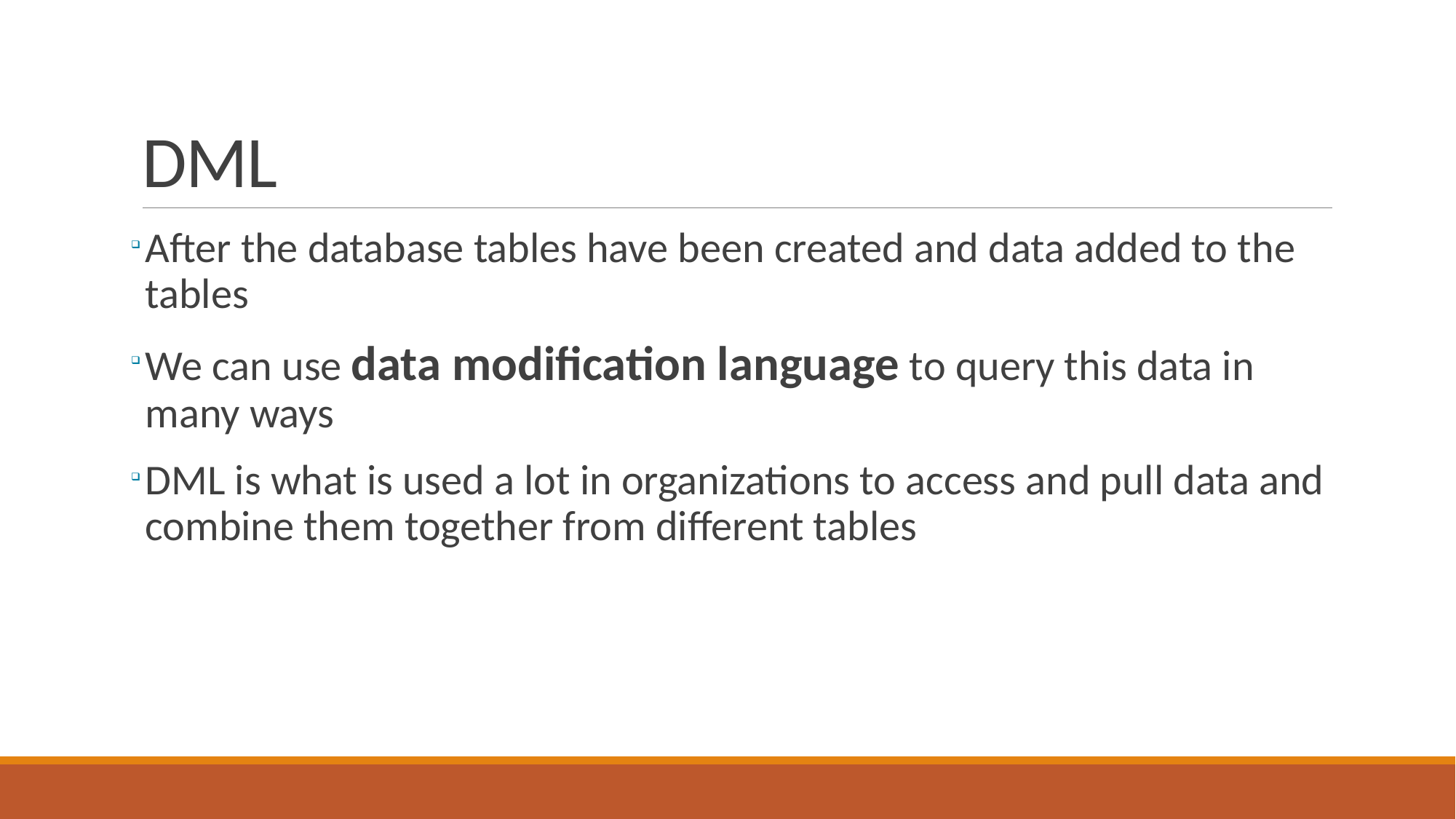

# DML
After the database tables have been created and data added to the  tables
We can use data modification language to query this data in many ways
DML is what is used a lot in organizations to access and pull data and combine them together from different tables